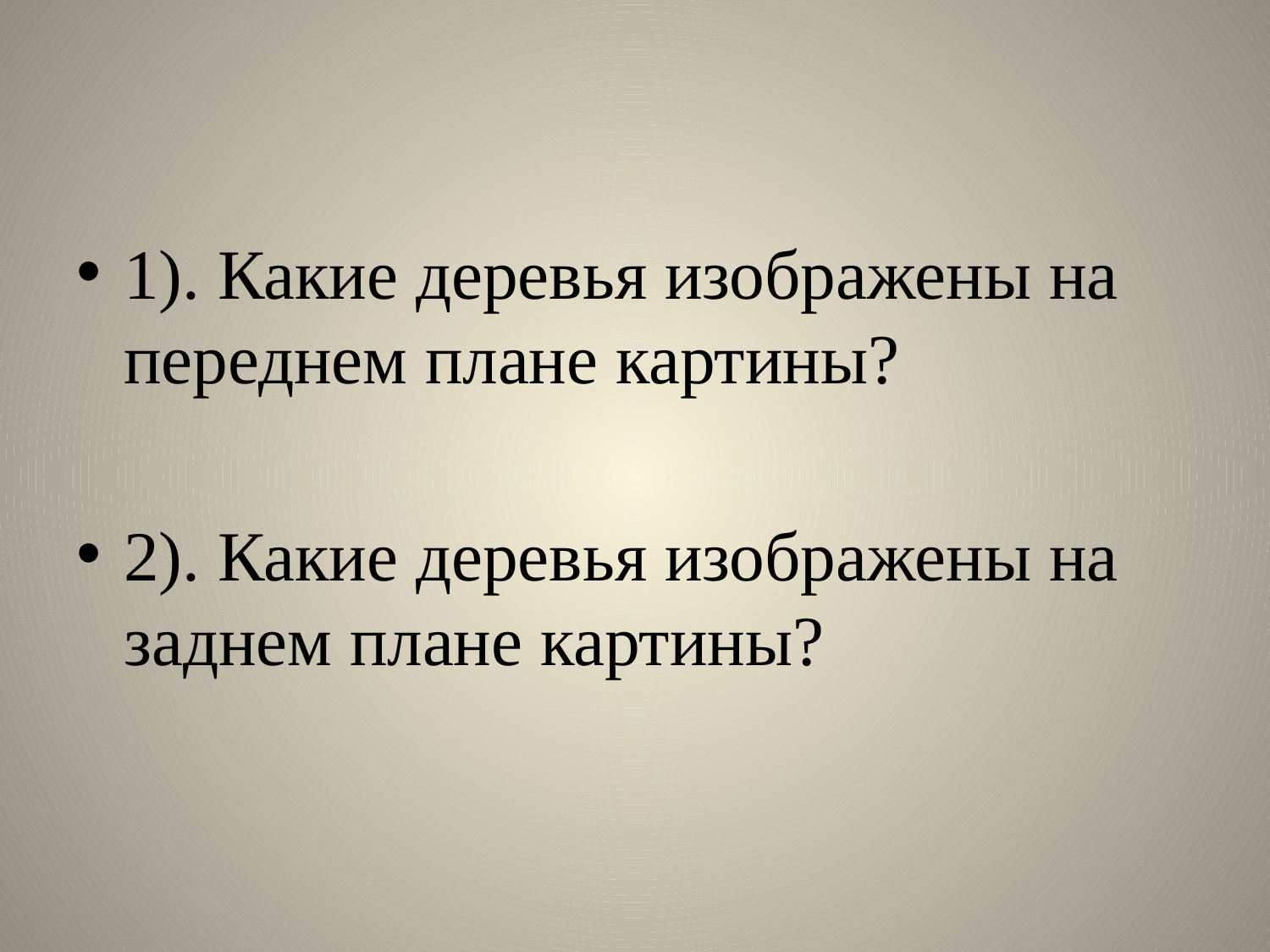

#
1). Какие деревья изображены на переднем плане картины?

2). Какие деревья изображены на заднем плане картины?